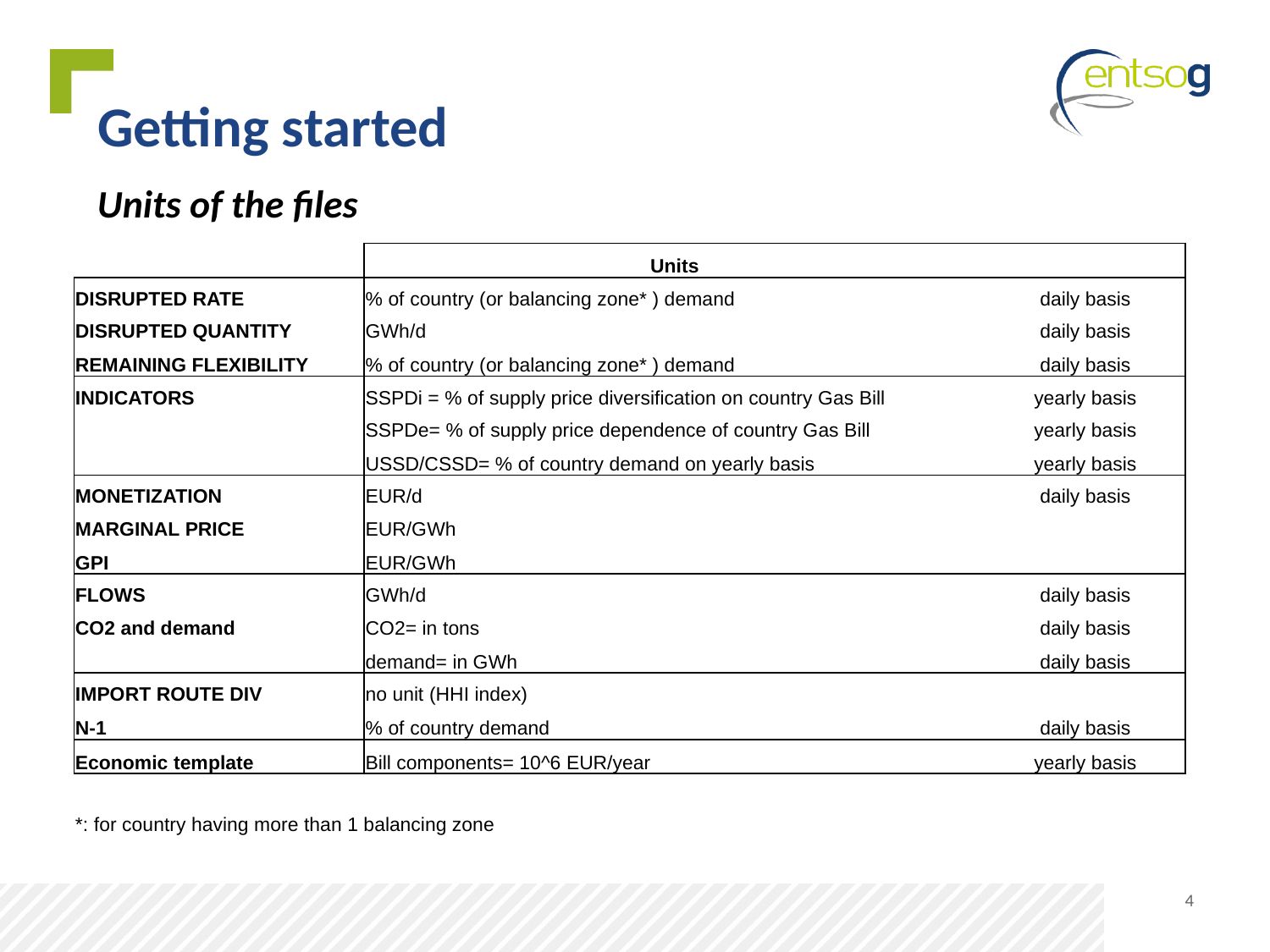

# Getting started
Units of the files

|  | Units |  |
| --- | --- | --- |
| DISRUPTED RATE | % of country (or balancing zone\* ) demand | daily basis |
| DISRUPTED QUANTITY | GWh/d | daily basis |
| REMAINING FLEXIBILITY | % of country (or balancing zone\* ) demand | daily basis |
| INDICATORS | SSPDi = % of supply price diversification on country Gas Bill | yearly basis |
|  | SSPDe= % of supply price dependence of country Gas Bill | yearly basis |
|  | USSD/CSSD= % of country demand on yearly basis | yearly basis |
| MONETIZATION | EUR/d | daily basis |
| MARGINAL PRICE | EUR/GWh |  |
| GPI | EUR/GWh |  |
| FLOWS | GWh/d | daily basis |
| CO2 and demand | CO2= in tons | daily basis |
|  | demand= in GWh | daily basis |
| IMPORT ROUTE DIV | no unit (HHI index) |  |
| N-1 | % of country demand | daily basis |
| Economic template | Bill components= 10^6 EUR/year | yearly basis |
|  |  |  |
| \*: for country having more than 1 balancing zone |  |  |
4